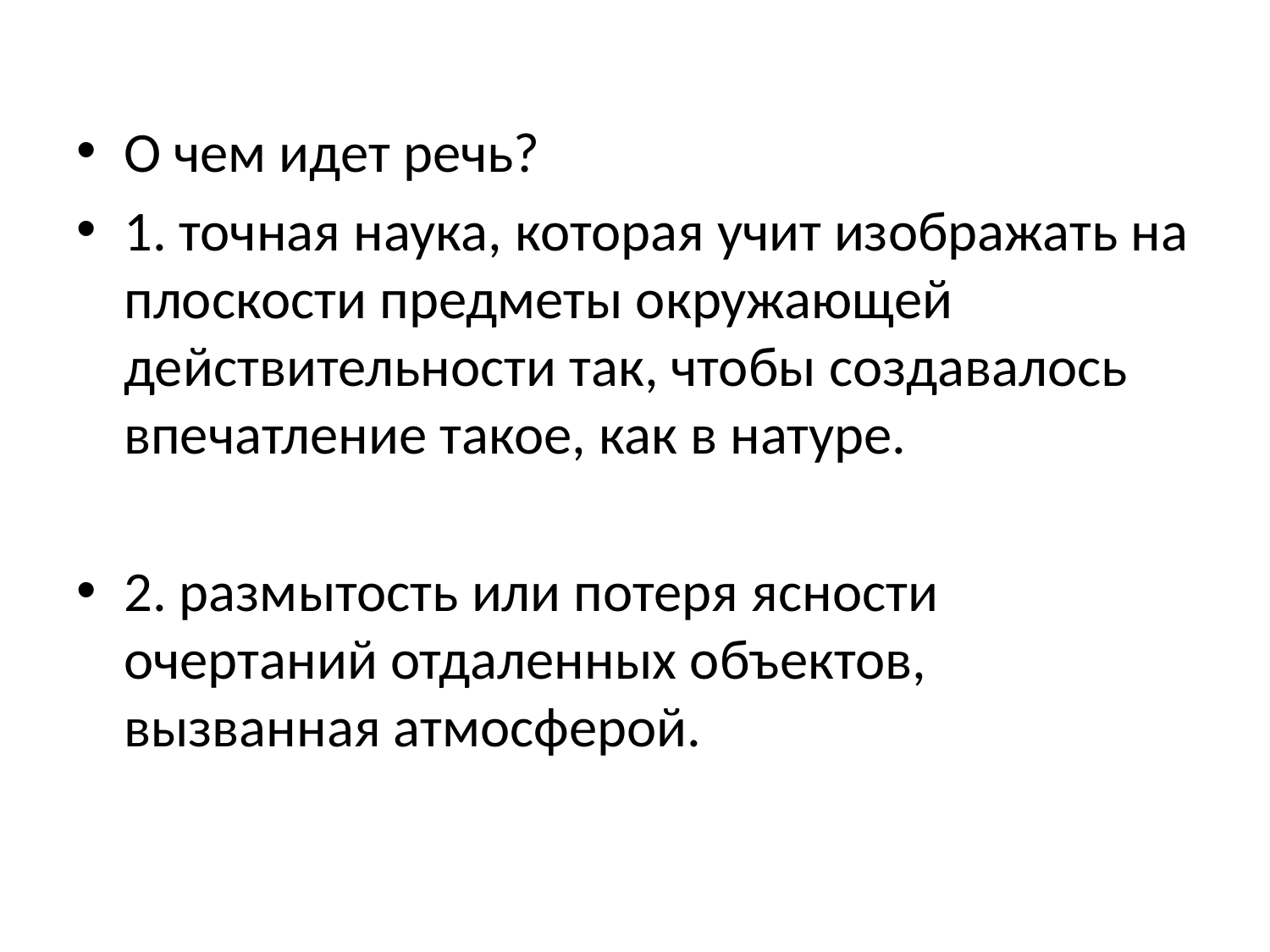

О чем идет речь?
1. точная наука, которая учит изображать на плоскости предметы окружающей действительности так, чтобы создавалось впечатление такое, как в натуре.

2. размытость или потеря ясности очертаний отдаленных объектов, вызванная атмосферой.